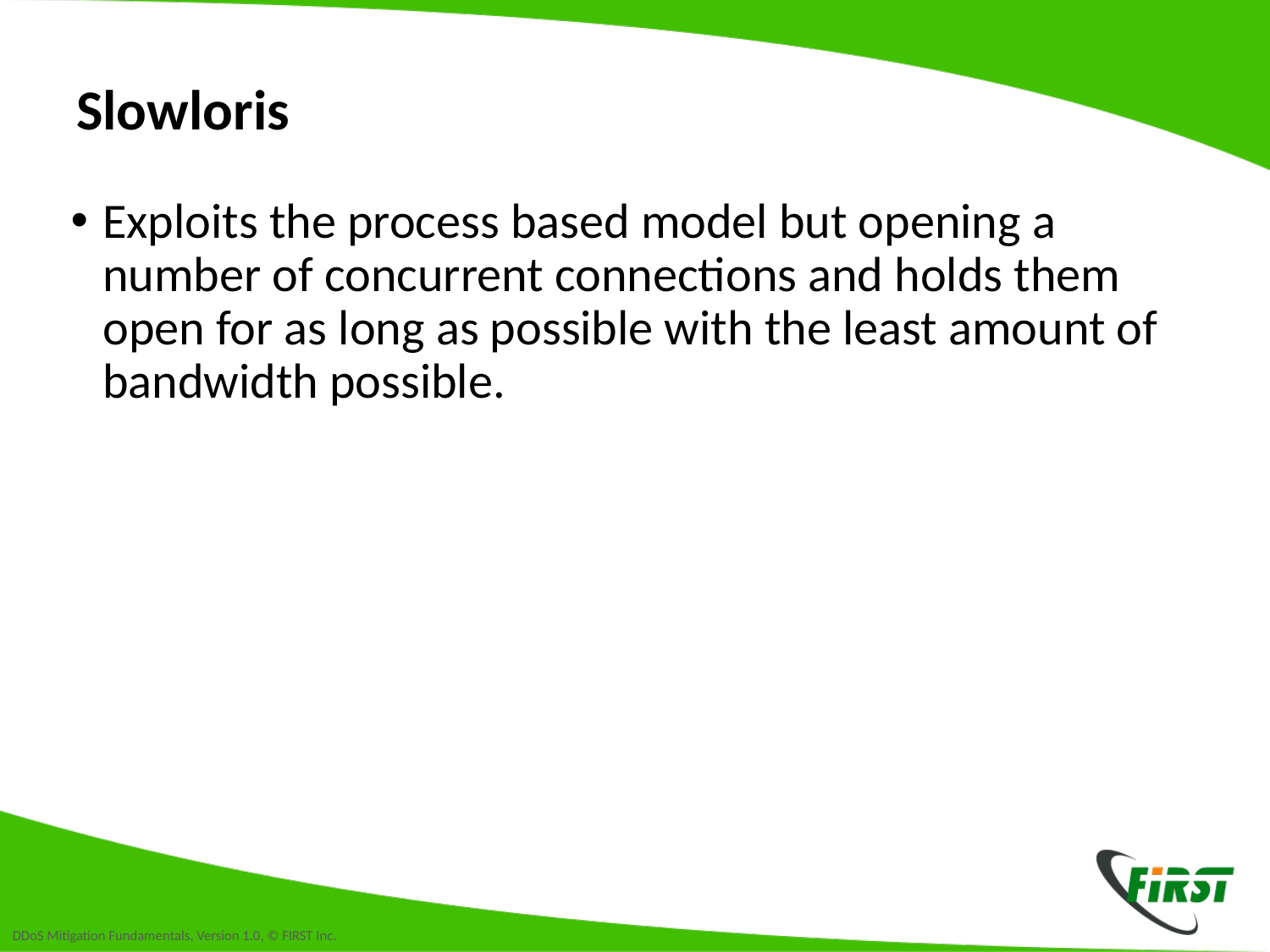

# Slowloris
Exploits the process based model but opening a number of concurrent connections and holds them open for as long as possible with the least amount of bandwidth possible.